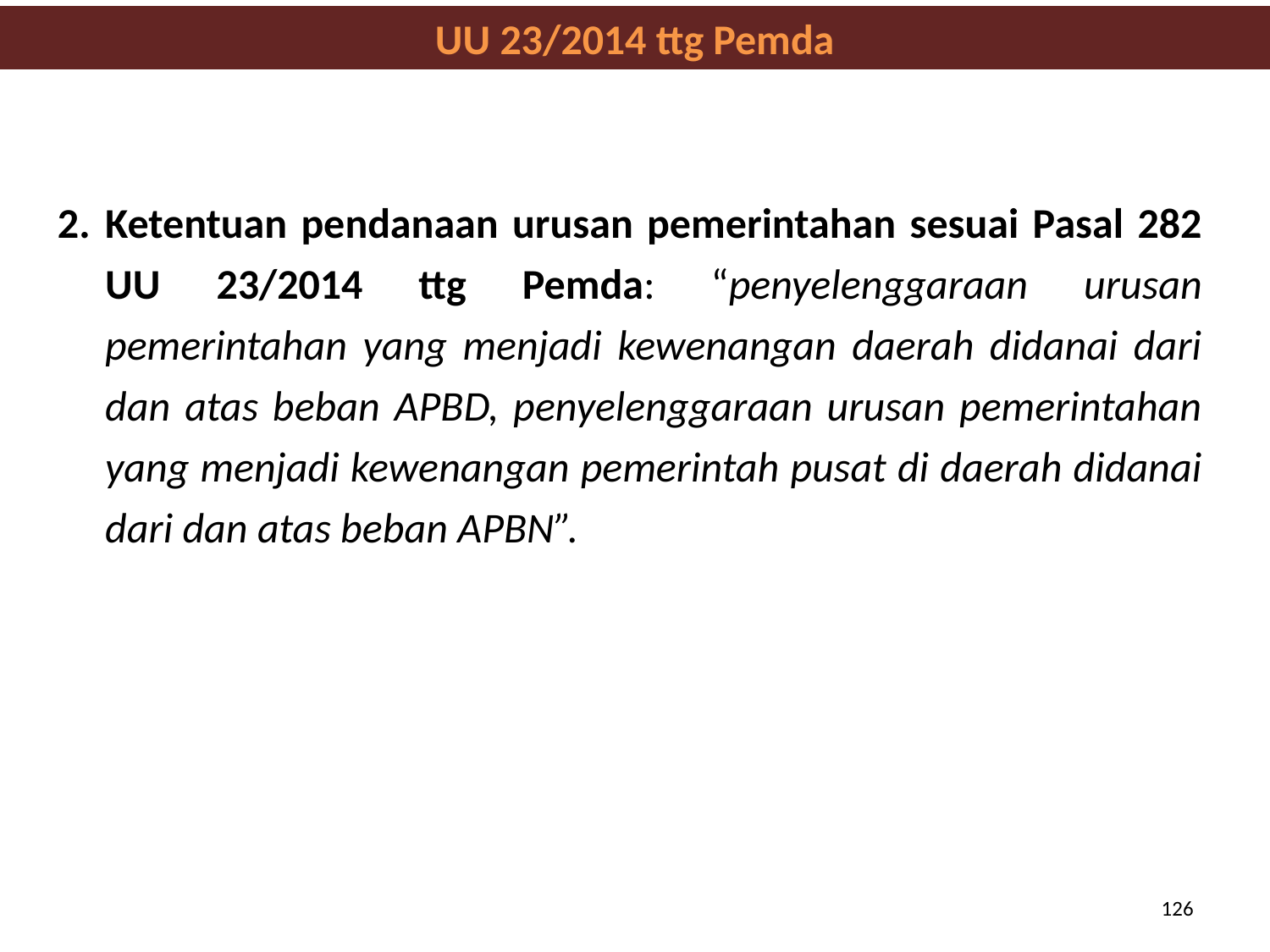

UU 23/2014 ttg Pemda
Ketentuan pendanaan urusan pemerintahan sesuai Pasal 282 UU 23/2014 ttg Pemda: “penyelenggaraan urusan pemerintahan yang menjadi kewenangan daerah didanai dari dan atas beban APBD, penyelenggaraan urusan pemerintahan yang menjadi kewenangan pemerintah pusat di daerah didanai dari dan atas beban APBN”.

126